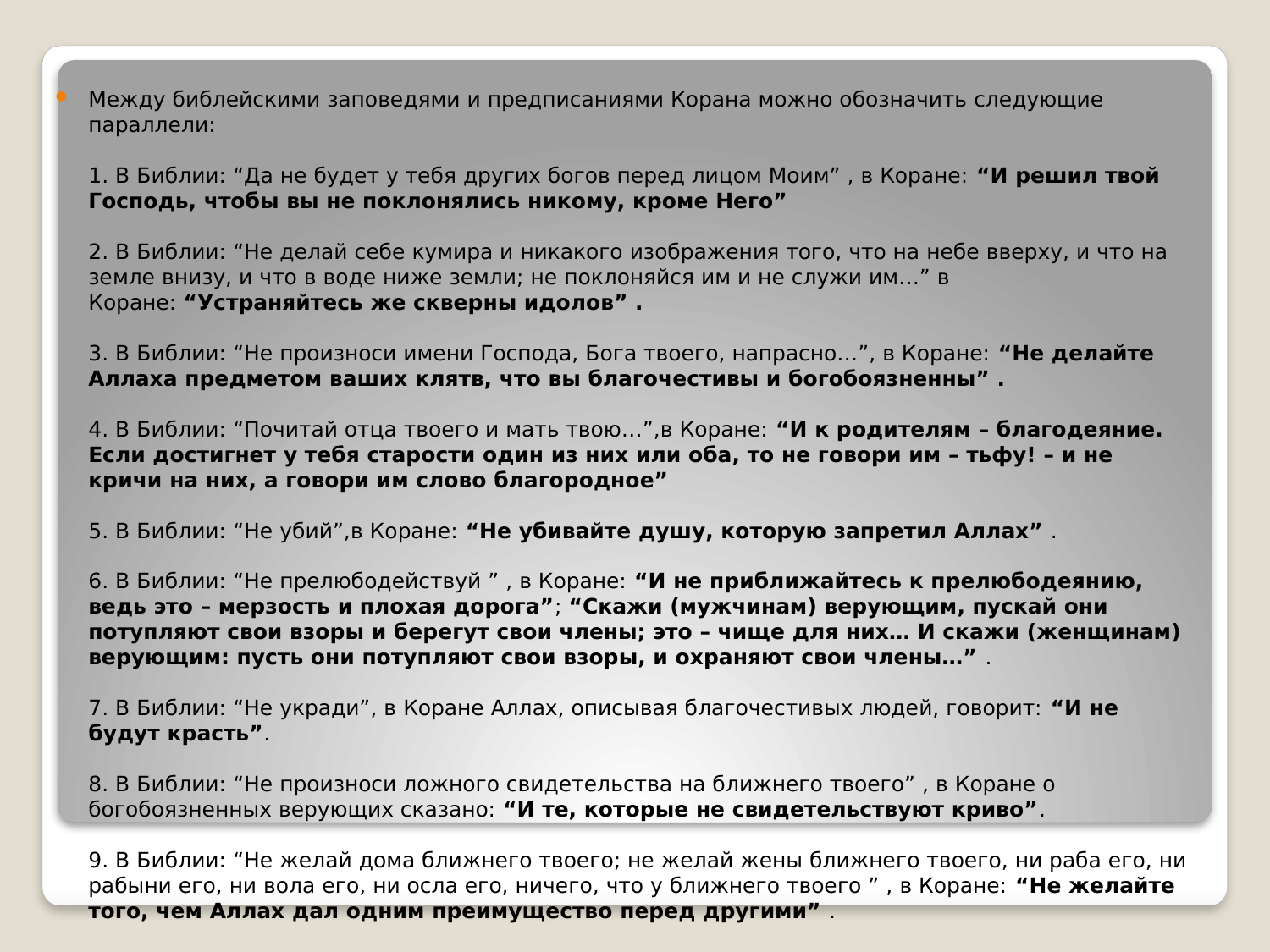

Между библейскими заповедями и предписаниями Корана можно обозначить следующие параллели:
1. В Библии: “Да не будет у тебя других богов перед лицом Моим” , в Коране: “И решил твой Господь, чтобы вы не поклонялись никому, кроме Него” 
2. В Библии: “Не делай себе кумира и никакого изображения того, что на небе вверху, и что на земле внизу, и что в воде ниже земли; не поклоняйся им и не служи им…” в Коране: “Устраняйтесь же скверны идолов” .
3. В Библии: “Не произноси имени Господа, Бога твоего, напрасно…”, в Коране: “Не делайте Аллаха предметом ваших клятв, что вы благочестивы и богобоязненны” .
4. В Библии: “Почитай отца твоего и мать твою…”,в Коране: “И к родителям – благодеяние. Если достигнет у тебя старости один из них или оба, то не говори им – тьфу! – и не кричи на них, а говори им слово благородное” 
5. В Библии: “Не убий”,в Коране: “Не убивайте душу, которую запретил Аллах” .
6. В Библии: “Не прелюбодействуй ” , в Коране: “И не приближайтесь к прелюбодеянию, ведь это – мерзость и плохая дорога”; “Скажи (мужчинам) верующим, пускай они потупляют свои взоры и берегут свои члены; это – чище для них… И скажи (женщинам) верующим: пусть они потупляют свои взоры, и охраняют свои члены…” .
7. В Библии: “Не укради”, в Коране Аллах, описывая благочестивых людей, говорит: “И не будут красть”.
8. В Библии: “Не произноси ложного свидетельства на ближнего твоего” , в Коране о богобоязненных верующих сказано: “И те, которые не свидетельствуют криво”.
9. В Библии: “Не желай дома ближнего твоего; не желай жены ближнего твоего, ни раба его, ни рабыни его, ни вола его, ни осла его, ничего, что у ближнего твоего ” , в Коране: “Не желайте того, чем Аллах дал одним преимущество перед другими” .
#